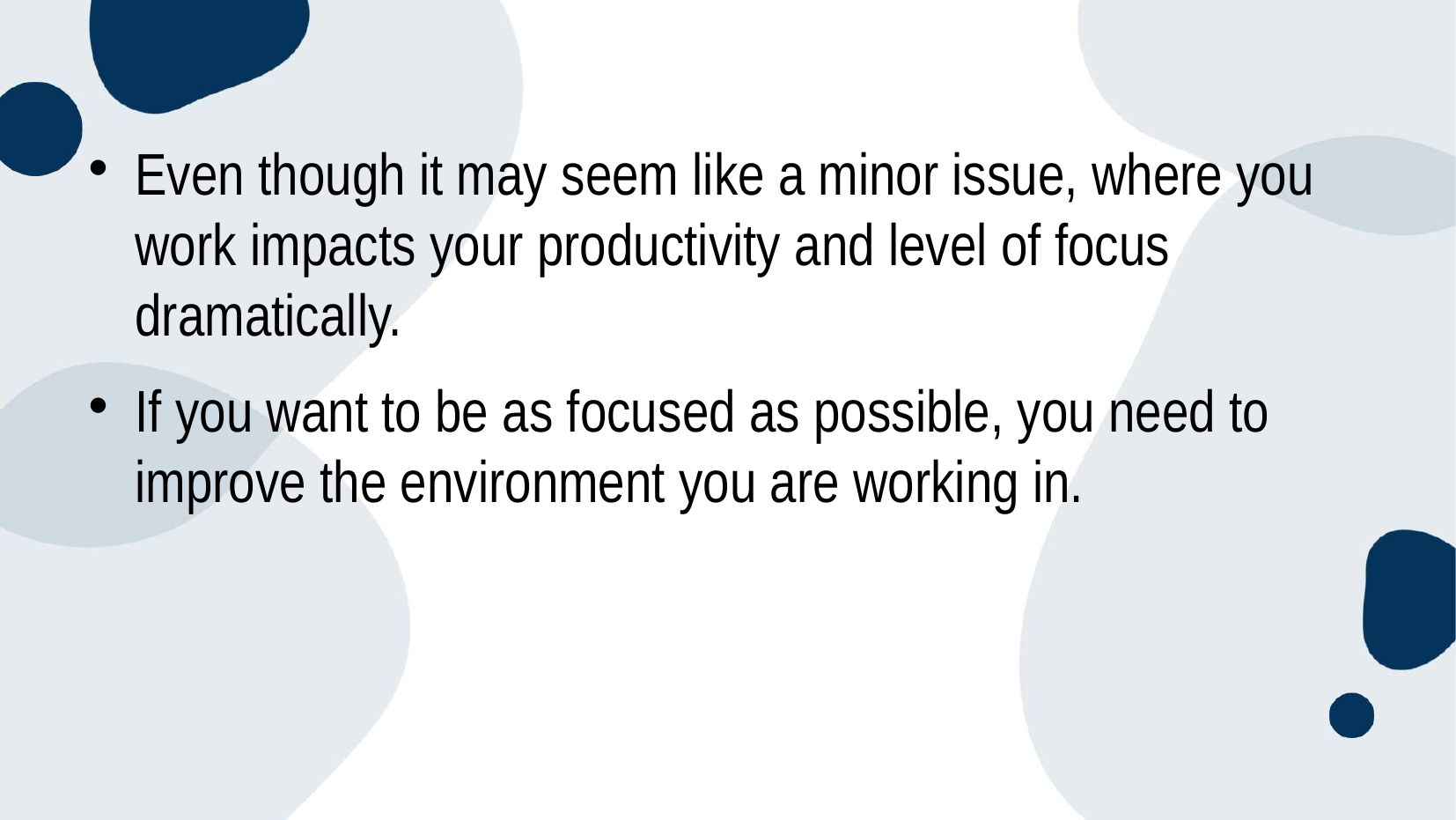

Even though it may seem like a minor issue, where you work impacts your productivity and level of focus dramatically.
If you want to be as focused as possible, you need to improve the environment you are working in.